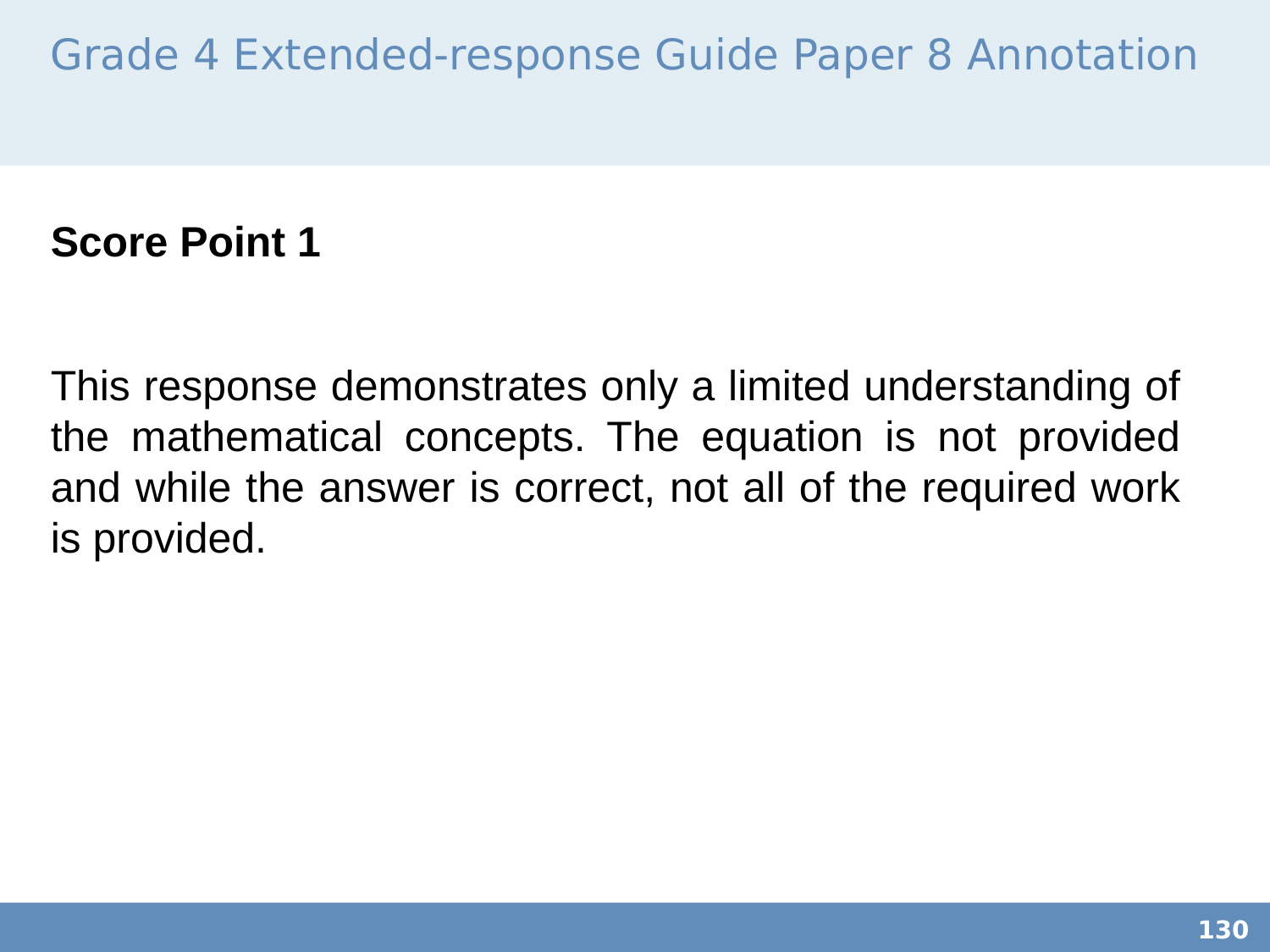

# Grade 4 Extended-response Guide Paper 8 Annotation
Score Point 1

This response demonstrates only a limited understanding of the mathematical concepts. The equation is not provided and while the answer is correct, not all of the required work is provided.
130